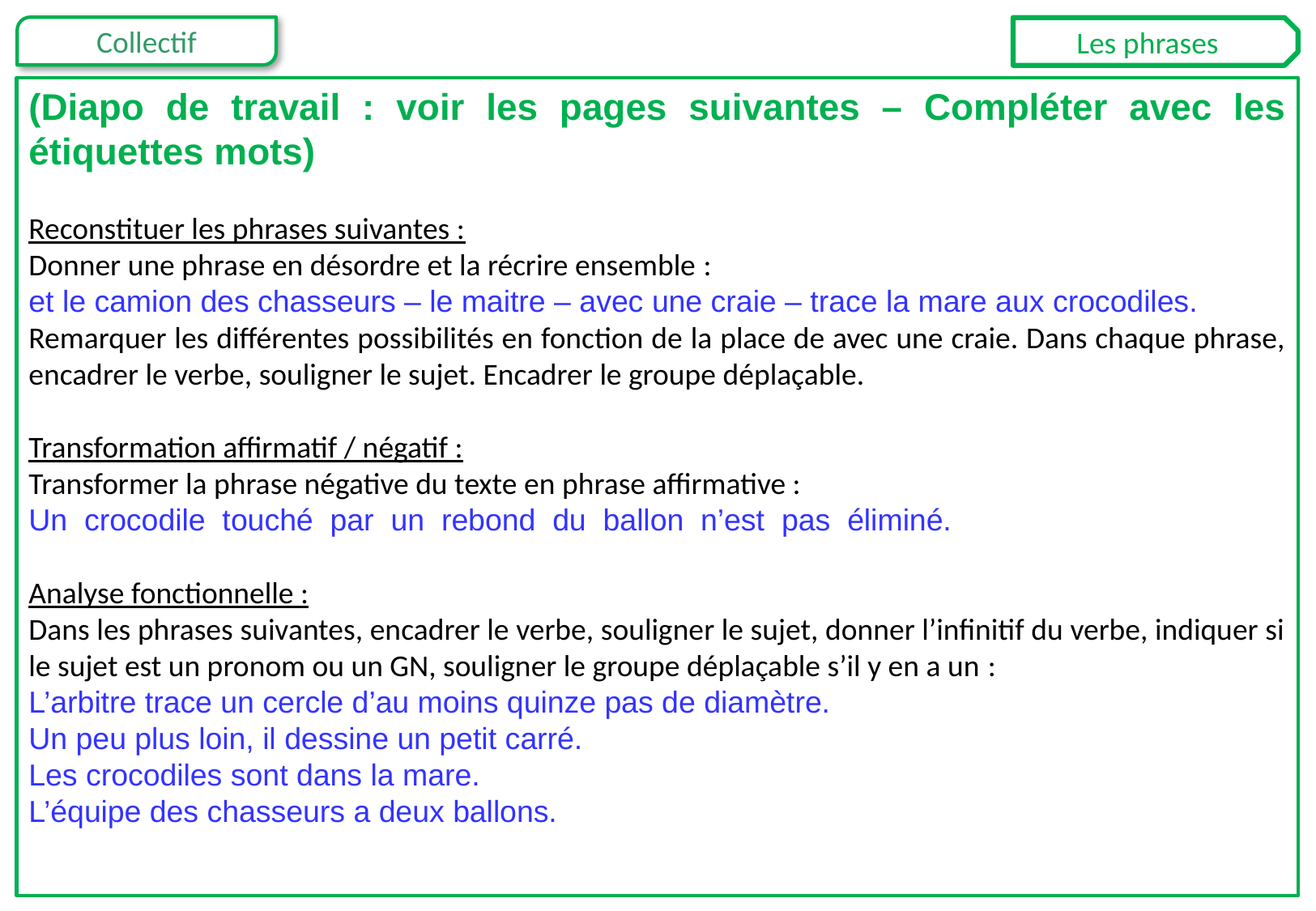

Les phrases
(Diapo de travail : voir les pages suivantes – Compléter avec les étiquettes mots)

Reconstituer les phrases suivantes :
Donner une phrase en désordre et la récrire ensemble :
et le camion des chasseurs – le maitre – avec une craie – trace la mare aux crocodiles.
Remarquer les différentes possibilités en fonction de la place de avec une craie. Dans chaque phrase, encadrer le verbe, souligner le sujet. Encadrer le groupe déplaçable.

Transformation affirmatif / négatif :
Transformer la phrase négative du texte en phrase affirmative :
Un  crocodile  touché  par  un  rebond  du  ballon  n’est  pas  éliminé.

Analyse fonctionnelle :
Dans les phrases suivantes, encadrer le verbe, souligner le sujet, donner l’infinitif du verbe, indiquer si le sujet est un pronom ou un GN, souligner le groupe déplaçable s’il y en a un :
L’arbitre trace un cercle d’au moins quinze pas de diamètre.
Un peu plus loin, il dessine un petit carré.
Les crocodiles sont dans la mare.
L’équipe des chasseurs a deux ballons.